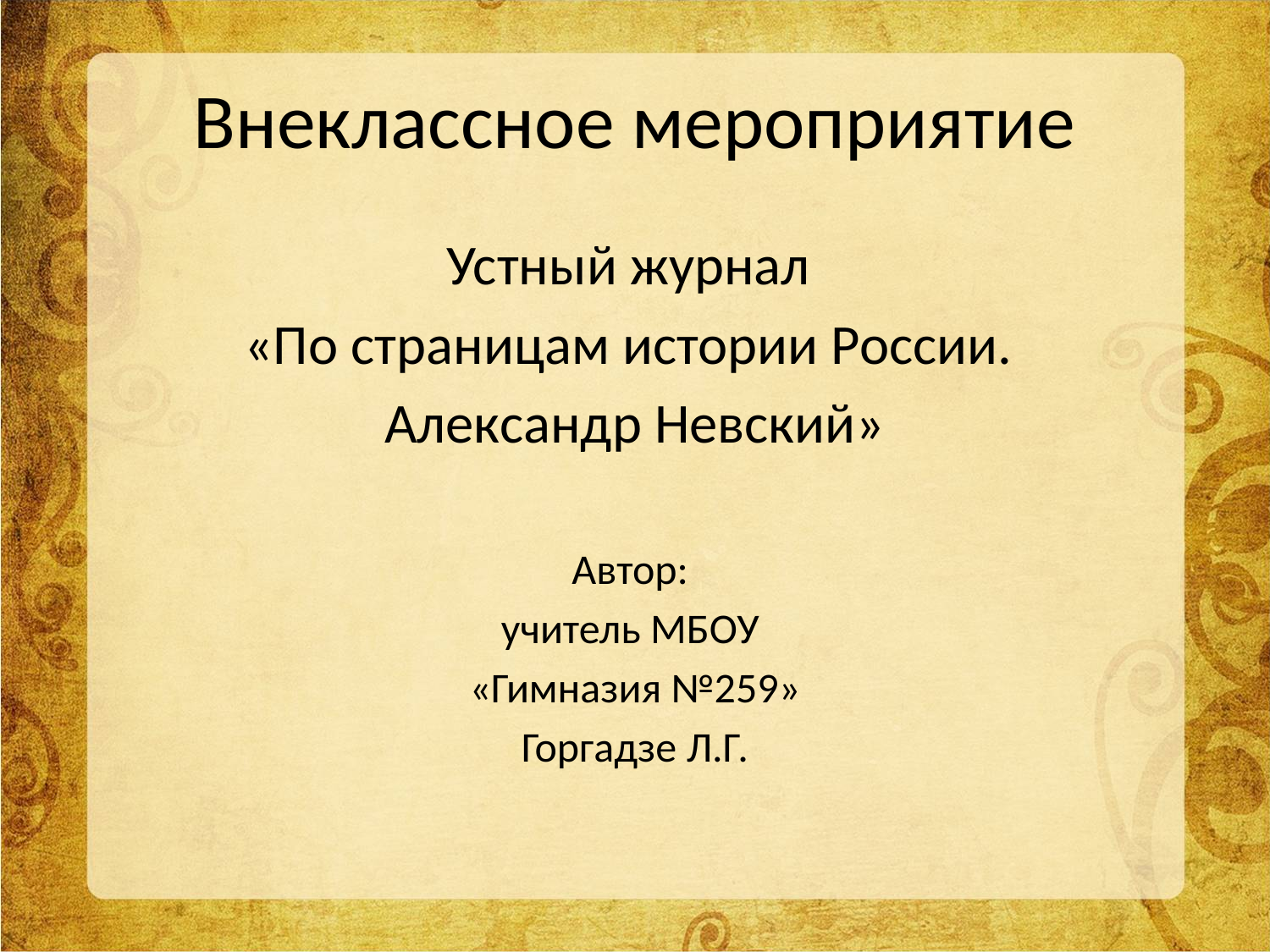

# Внеклассное мероприятие
Устный журнал
«По страницам истории России.
Александр Невский»

Автор:
учитель МБОУ
«Гимназия №259»
Горгадзе Л.Г.